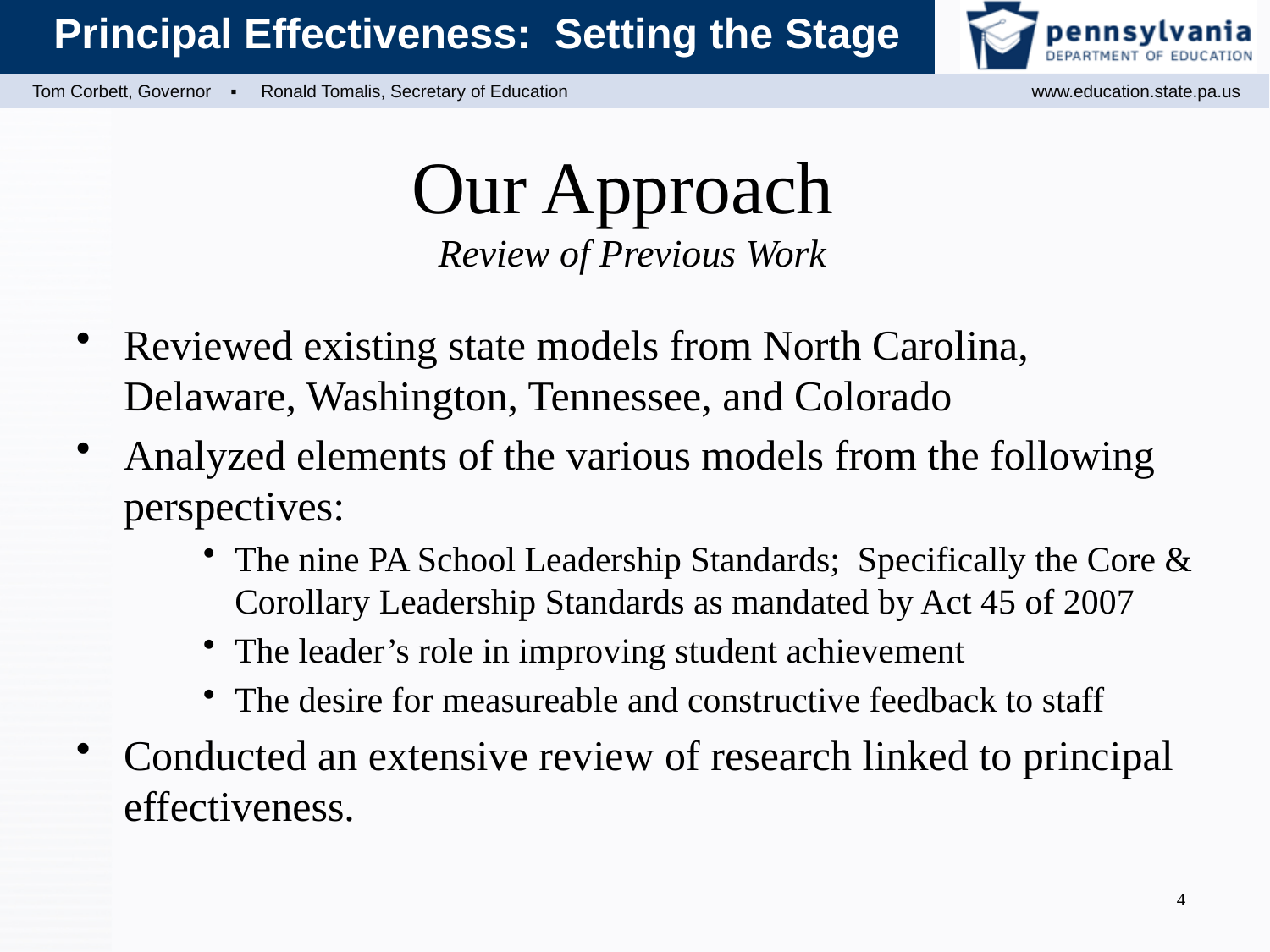

# Our Approach Review of Previous Work
Reviewed existing state models from North Carolina, Delaware, Washington, Tennessee, and Colorado
Analyzed elements of the various models from the following perspectives:
The nine PA School Leadership Standards;  Specifically the Core & Corollary Leadership Standards as mandated by Act 45 of 2007
The leader’s role in improving student achievement
The desire for measureable and constructive feedback to staff
Conducted an extensive review of research linked to principal effectiveness.

4